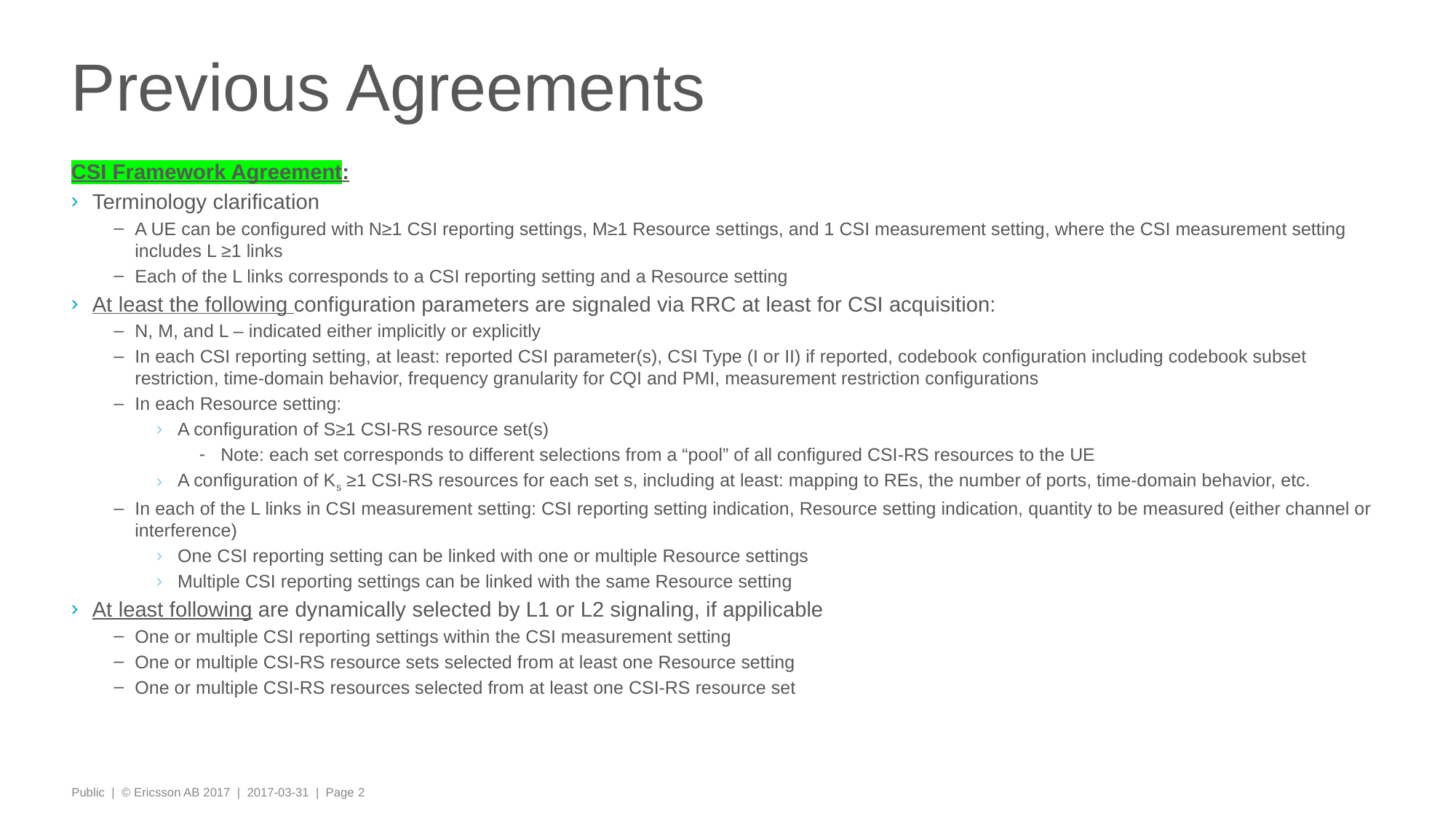

# Previous Agreements
CSI Framework Agreement:
Terminology clarification
A UE can be configured with N≥1 CSI reporting settings, M≥1 Resource settings, and 1 CSI measurement setting, where the CSI measurement setting includes L ≥1 links
Each of the L links corresponds to a CSI reporting setting and a Resource setting
At least the following configuration parameters are signaled via RRC at least for CSI acquisition:
N, M, and L – indicated either implicitly or explicitly
In each CSI reporting setting, at least: reported CSI parameter(s), CSI Type (I or II) if reported, codebook configuration including codebook subset restriction, time-domain behavior, frequency granularity for CQI and PMI, measurement restriction configurations
In each Resource setting:
A configuration of S≥1 CSI-RS resource set(s)
Note: each set corresponds to different selections from a “pool” of all configured CSI-RS resources to the UE
A configuration of Ks ≥1 CSI-RS resources for each set s, including at least: mapping to REs, the number of ports, time-domain behavior, etc.
In each of the L links in CSI measurement setting: CSI reporting setting indication, Resource setting indication, quantity to be measured (either channel or interference)
One CSI reporting setting can be linked with one or multiple Resource settings
Multiple CSI reporting settings can be linked with the same Resource setting
At least following are dynamically selected by L1 or L2 signaling, if appilicable
One or multiple CSI reporting settings within the CSI measurement setting
One or multiple CSI-RS resource sets selected from at least one Resource setting
One or multiple CSI-RS resources selected from at least one CSI-RS resource set